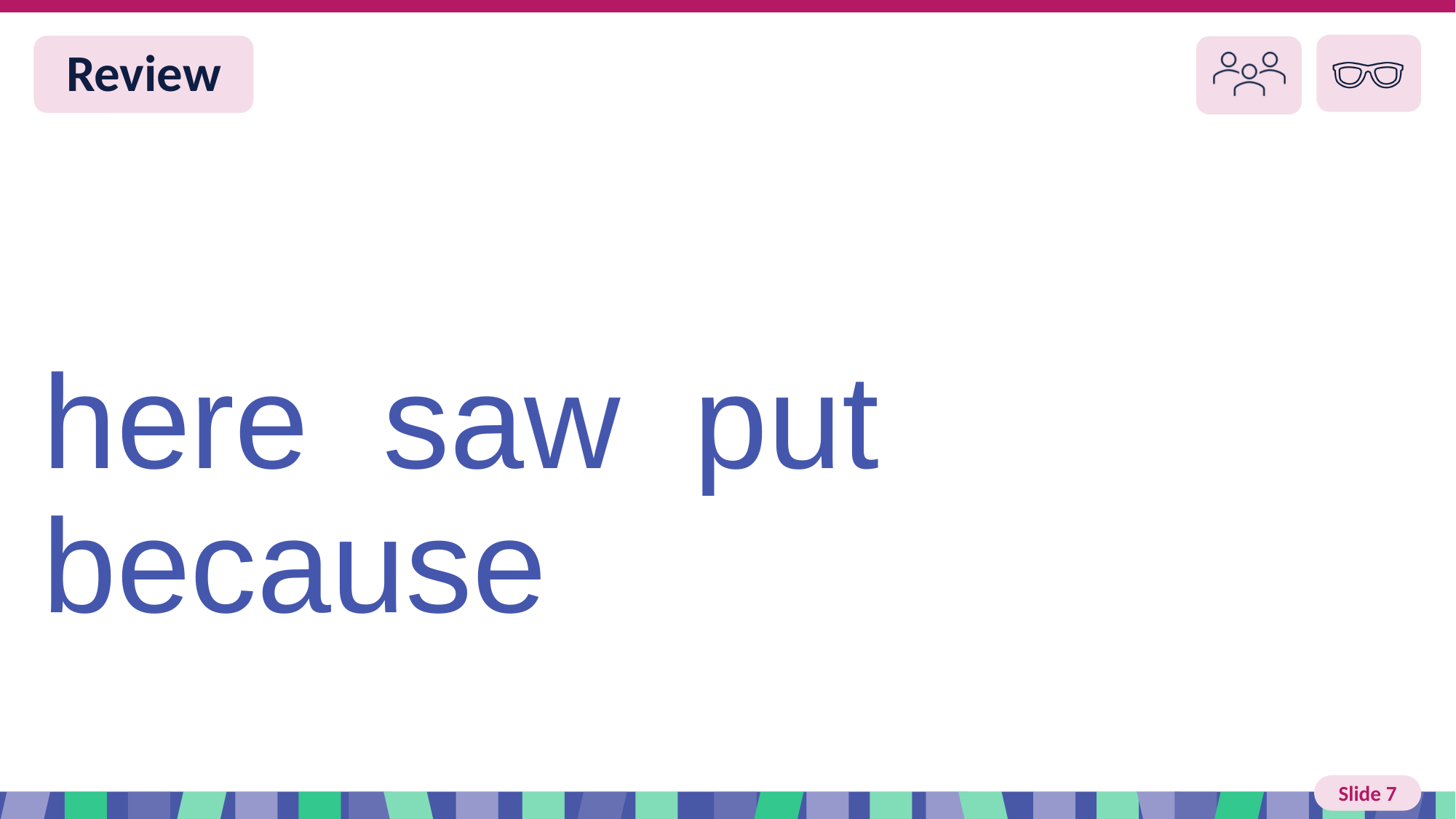

# Slide 7 Review
here  saw  put  because